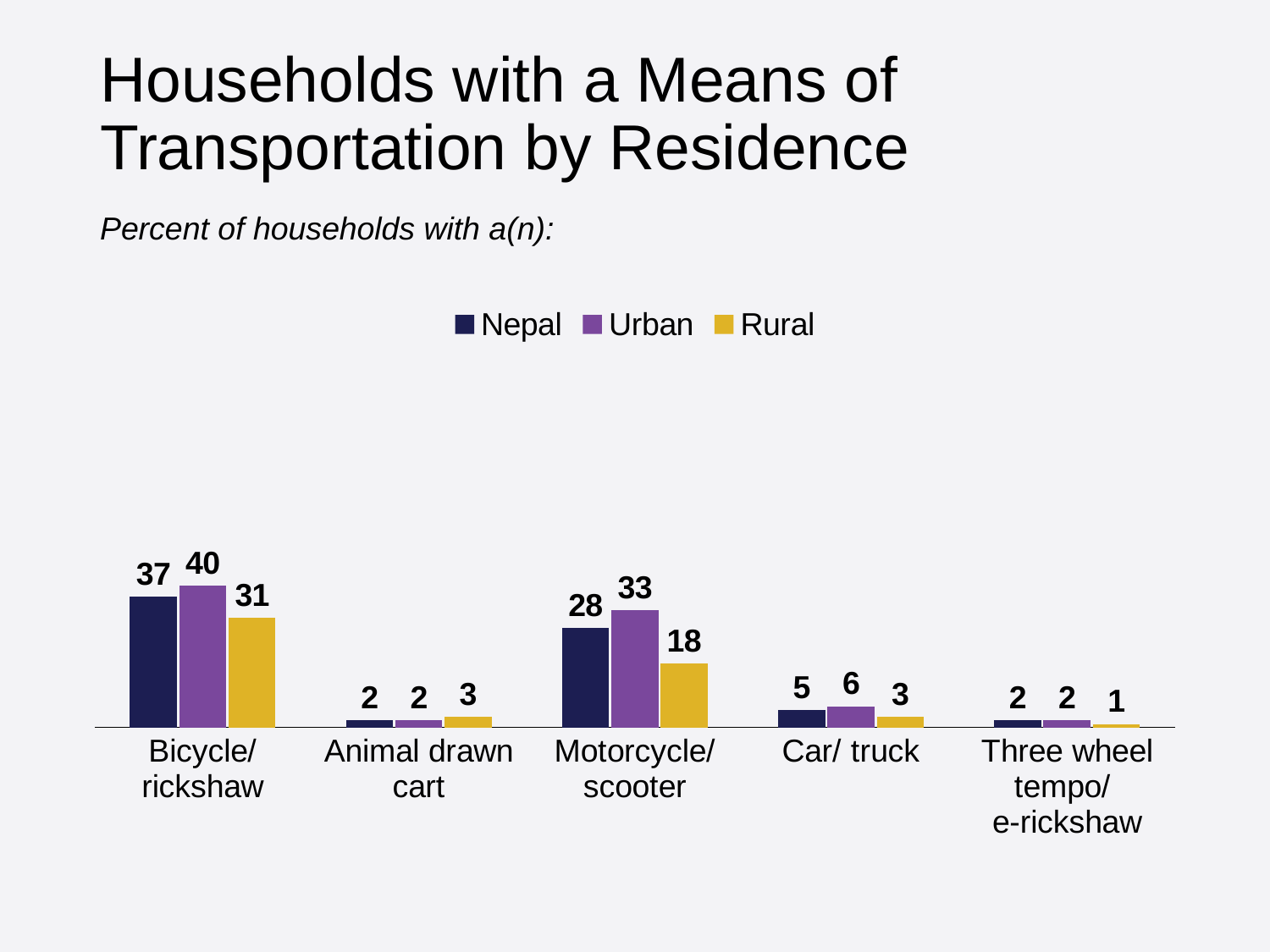

# Households with a Means of Transportation by Residence
Percent of households with a(n):

### Chart

| Category | Nepal | Urban | Rural |
|---|---|---|---|
| Bicycle/ rickshaw | 37.0 | 40.0 | 31.0 |
| Animal drawn cart | 2.0 | 2.0 | 3.0 |
| Motorcycle/ scooter | 28.0 | 33.0 | 18.0 |
| Car/ truck | 5.0 | 6.0 | 3.0 |
| Three wheel tempo/
e-rickshaw | 2.0 | 2.0 | 1.0 |